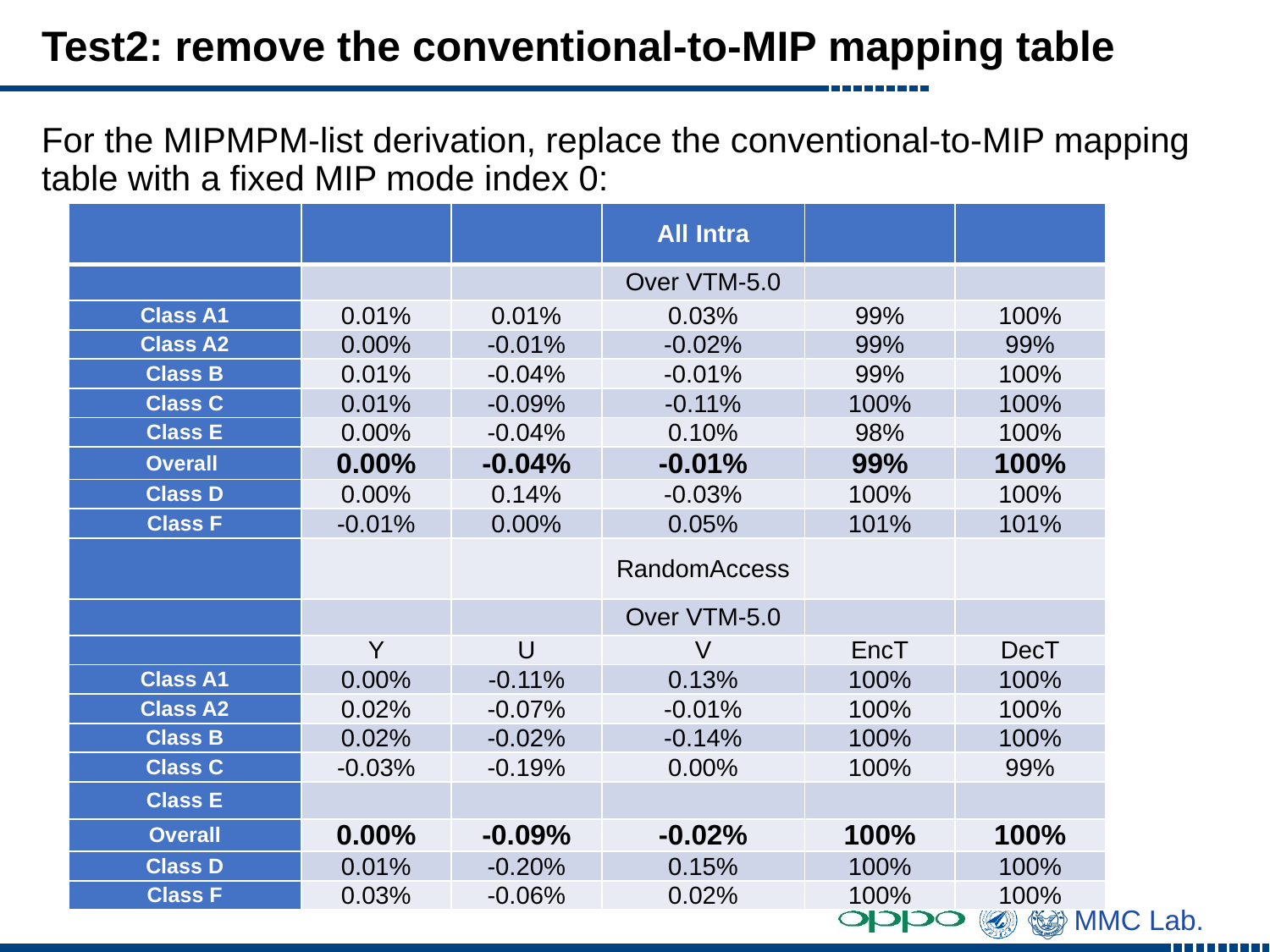

# Test2: remove the conventional-to-MIP mapping table
For the MIPMPM-list derivation, replace the conventional-to-MIP mapping table with a fixed MIP mode index 0:

|  |  |  | All Intra |  |  |
| --- | --- | --- | --- | --- | --- |
|  |  |  | Over VTM-5.0 |  |  |
| Class A1 | 0.01% | 0.01% | 0.03% | 99% | 100% |
| Class A2 | 0.00% | -0.01% | -0.02% | 99% | 99% |
| Class B | 0.01% | -0.04% | -0.01% | 99% | 100% |
| Class C | 0.01% | -0.09% | -0.11% | 100% | 100% |
| Class E | 0.00% | -0.04% | 0.10% | 98% | 100% |
| Overall | 0.00% | -0.04% | -0.01% | 99% | 100% |
| Class D | 0.00% | 0.14% | -0.03% | 100% | 100% |
| Class F | -0.01% | 0.00% | 0.05% | 101% | 101% |
|  |  |  | RandomAccess |  |  |
|  |  |  | Over VTM-5.0 |  |  |
|  | Y | U | V | EncT | DecT |
| Class A1 | 0.00% | -0.11% | 0.13% | 100% | 100% |
| Class A2 | 0.02% | -0.07% | -0.01% | 100% | 100% |
| Class B | 0.02% | -0.02% | -0.14% | 100% | 100% |
| Class C | -0.03% | -0.19% | 0.00% | 100% | 99% |
| Class E |  |  |  |  |  |
| Overall | 0.00% | -0.09% | -0.02% | 100% | 100% |
| Class D | 0.01% | -0.20% | 0.15% | 100% | 100% |
| Class F | 0.03% | -0.06% | 0.02% | 100% | 100% |